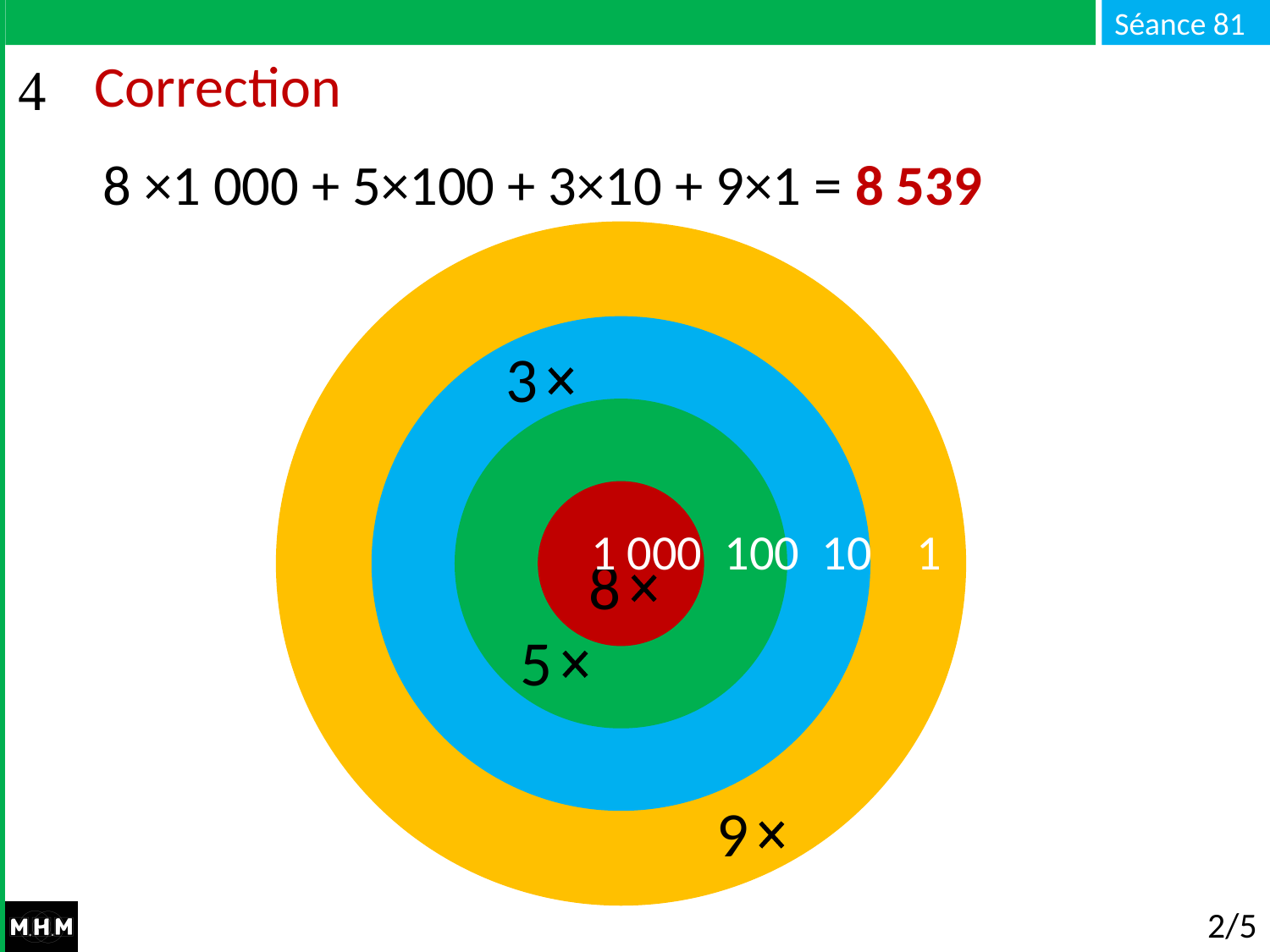

# Correction
8 ×1 000 + 5×100 + 3×10 + 9×1 = 8 539

3

1 000  100  10    1
1 000  100  10    1
8

5

9

2/5